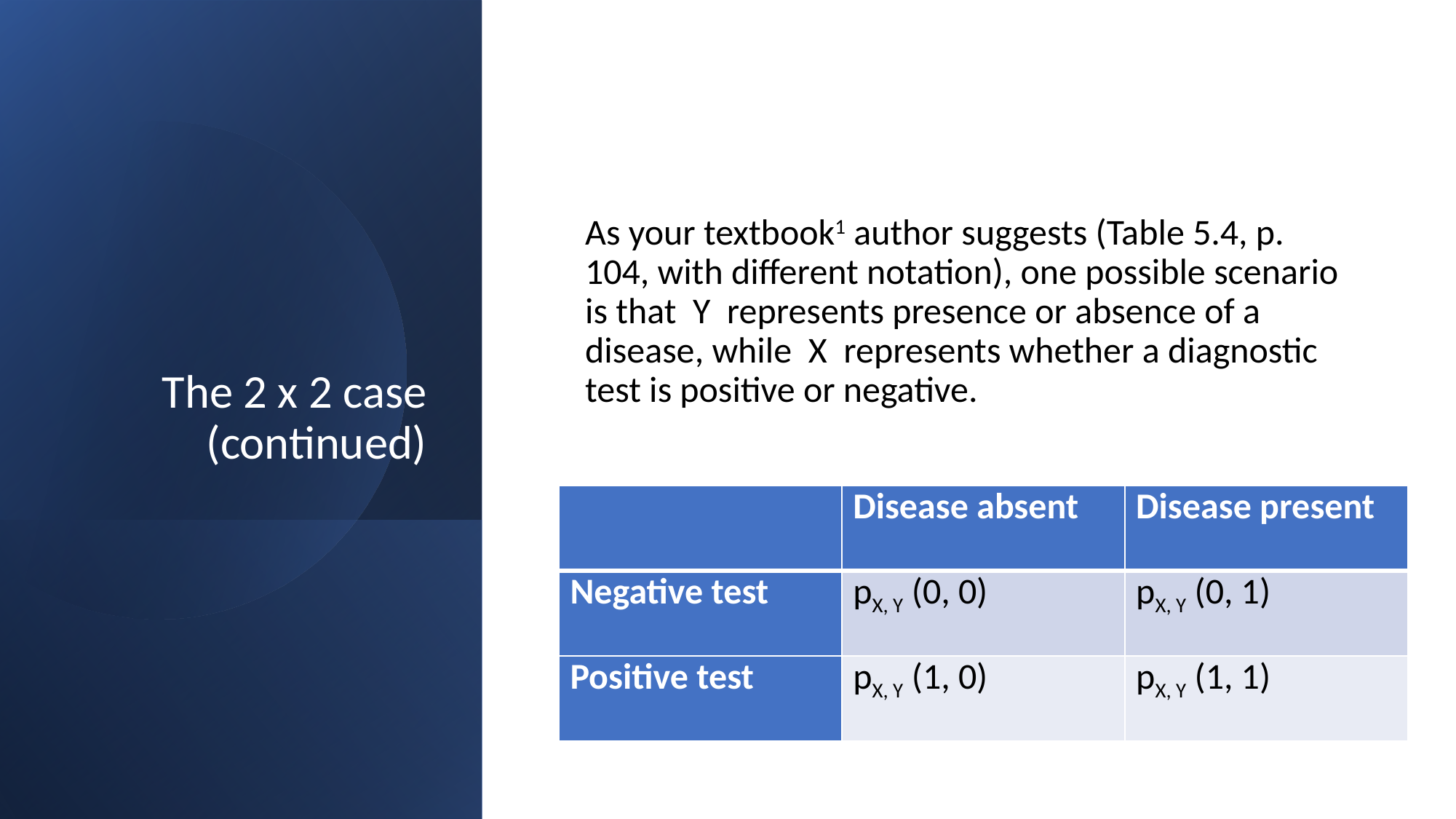

# The 2 x 2 case (continued)
As your textbook1 author suggests (Table 5.4, p. 104, with different notation), one possible scenario is that  Y  represents presence or absence of a disease, while  X  represents whether a diagnostic test is positive or negative.

|  | Disease absent | Disease present |
| --- | --- | --- |
| Negative test | pX, Y (0, 0) | pX, Y (0, 1) |
| Positive test | pX, Y (1, 0) | pX, Y (1, 1) |